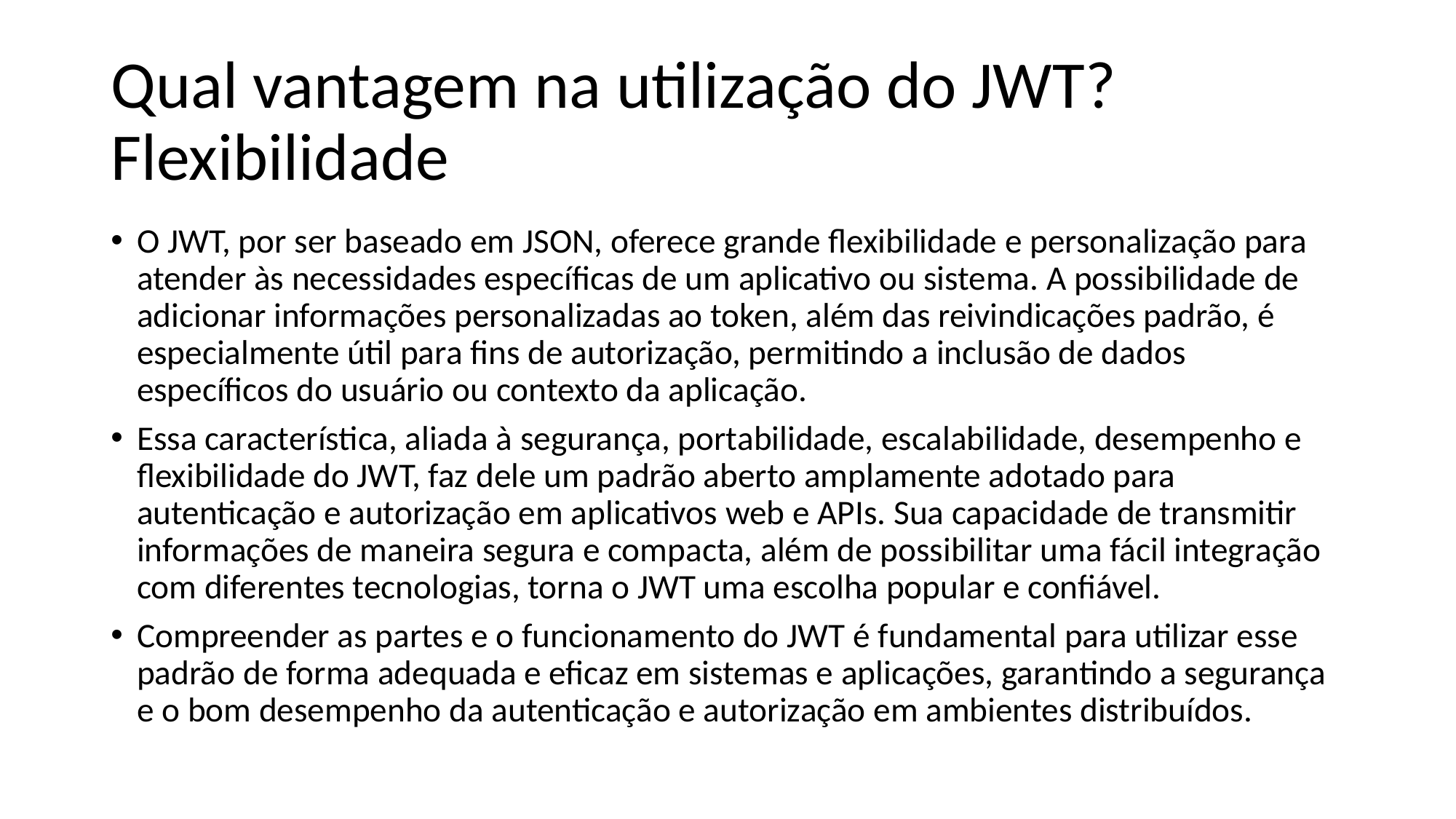

# Qual vantagem na utilização do JWT? Flexibilidade
O JWT, por ser baseado em JSON, oferece grande flexibilidade e personalização para atender às necessidades específicas de um aplicativo ou sistema. A possibilidade de adicionar informações personalizadas ao token, além das reivindicações padrão, é especialmente útil para fins de autorização, permitindo a inclusão de dados específicos do usuário ou contexto da aplicação.
Essa característica, aliada à segurança, portabilidade, escalabilidade, desempenho e flexibilidade do JWT, faz dele um padrão aberto amplamente adotado para autenticação e autorização em aplicativos web e APIs. Sua capacidade de transmitir informações de maneira segura e compacta, além de possibilitar uma fácil integração com diferentes tecnologias, torna o JWT uma escolha popular e confiável.
Compreender as partes e o funcionamento do JWT é fundamental para utilizar esse padrão de forma adequada e eficaz em sistemas e aplicações, garantindo a segurança e o bom desempenho da autenticação e autorização em ambientes distribuídos.